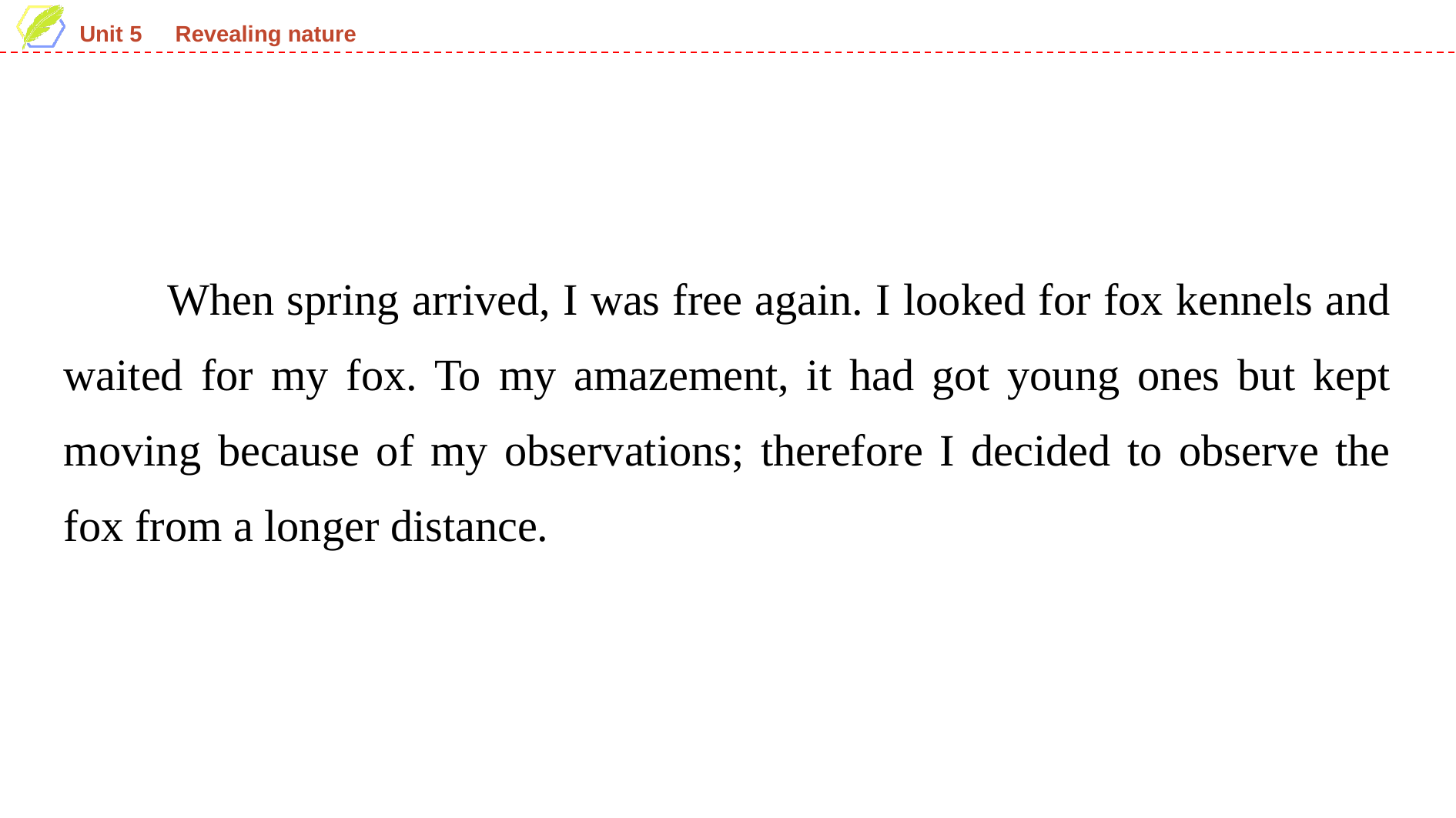

When spring arrived, I was free again. I looked for fox kennels and waited for my fox. To my amazement, it had got young ones but kept moving because of my observations; therefore I decided to observe the fox from a longer distance.